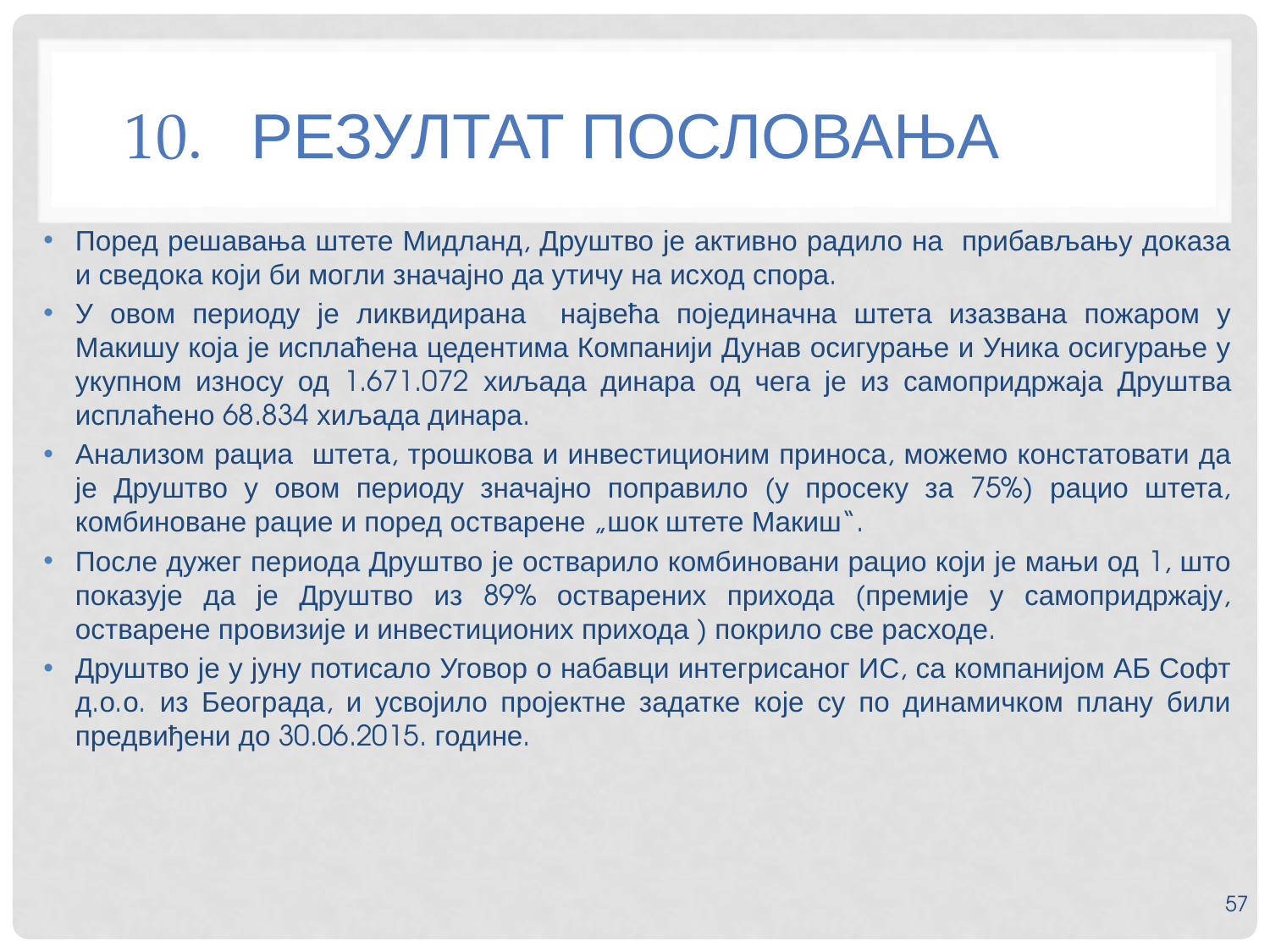

# 10.	РЕЗУЛТАТ ПОСЛОВАЊА
Поред решавања штете Мидланд, Друштво је активно радило на  прибављању доказа и сведока који би могли значајно да утичу на исход спора.
У овом периоду је ликвидирана  највећа појединачна штета изазвана пожаром у Макишу која је исплаћена цедентима Компанији Дунав осигурање и Уника осигурање у укупном износу од 1.671.072 хиљада динара од чега је из самопридржаја Друштва исплаћено 68.834 хиљада динара.
Анализом рациа  штета, трошкова и инвестиционим приноса, можемо констатовати да је Друштво у овом периоду значајно поправило (у просеку за 75%) рацио штета, комбиноване рацие и поред остварене „шок штете Макиш“.
После дужег периода Друштво је остварило комбиновани рацио који је мањи од 1, што показује да је Друштво из 89% остварених прихода (премије у самопридржају, остварене провизије и инвестиционих прихода ) покрило све расходе.
Друштво је у јуну потисало Уговор о набавци интегрисаног ИС, са компанијом АБ Софт д.о.о. из Београда, и усвојило пројектне задатке које су по динамичком плану били предвиђени до 30.06.2015. године.
57